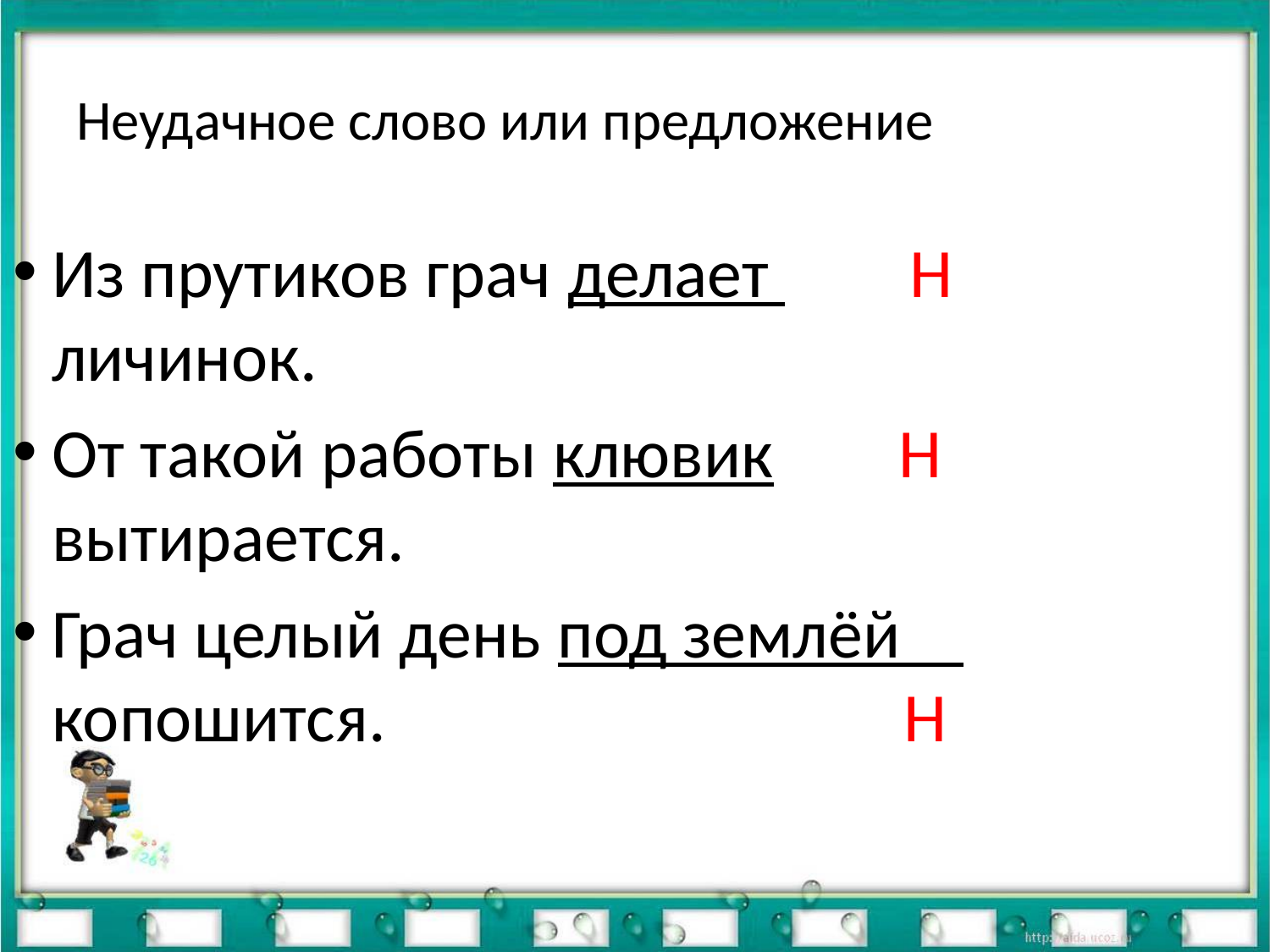

# Неудачное слово или предложение
Из прутиков грач делает         Н   личинок.
От такой работы клювик        Н  вытирается.
Грач целый день под землёй     копошится.                                 Н